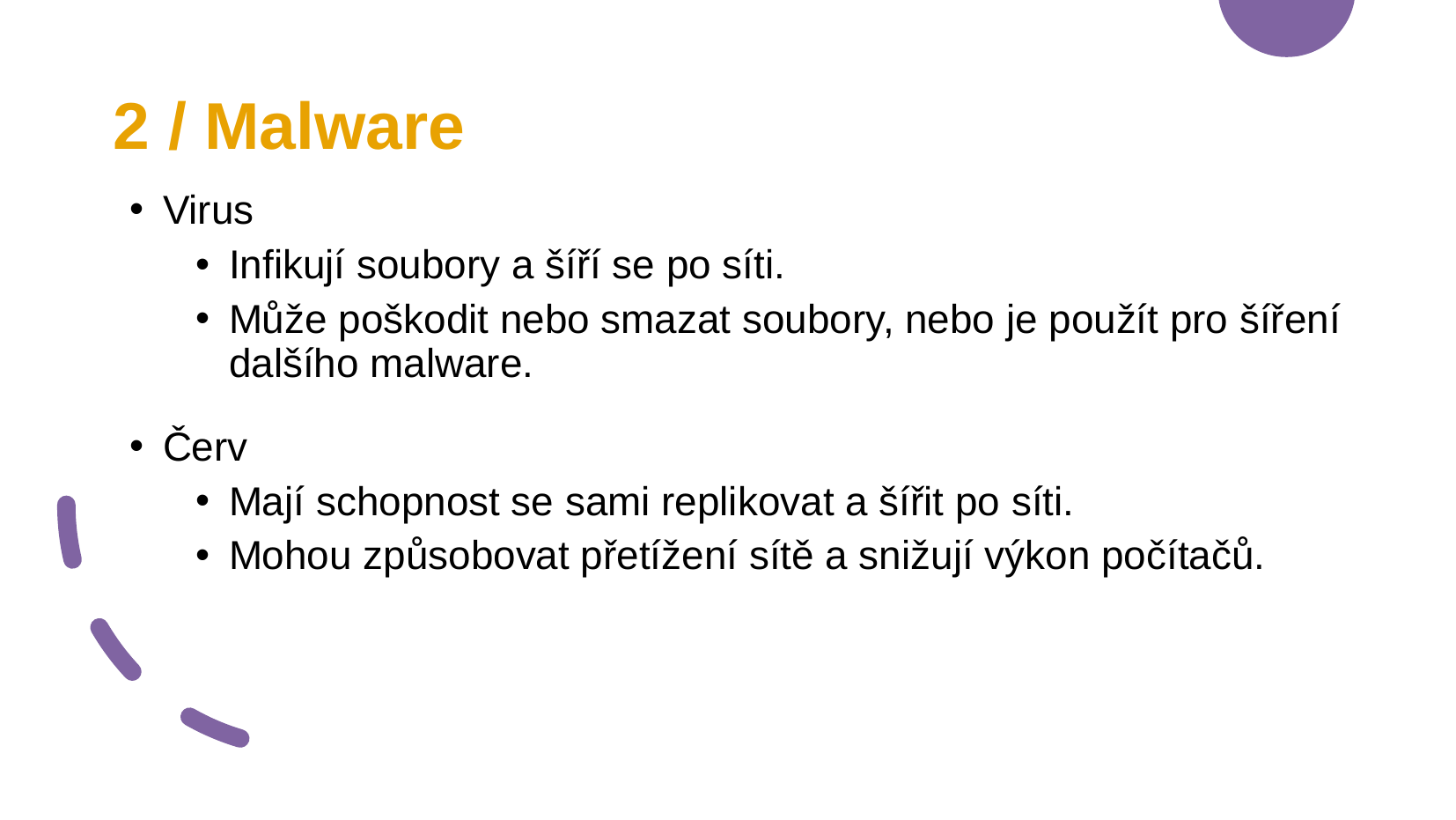

2 / Malware
Virus
Infikují soubory a šíří se po síti.
Může poškodit nebo smazat soubory, nebo je použít pro šíření dalšího malware.
Červ
Mají schopnost se sami replikovat a šířit po síti.
Mohou způsobovat přetížení sítě a snižují výkon počítačů.